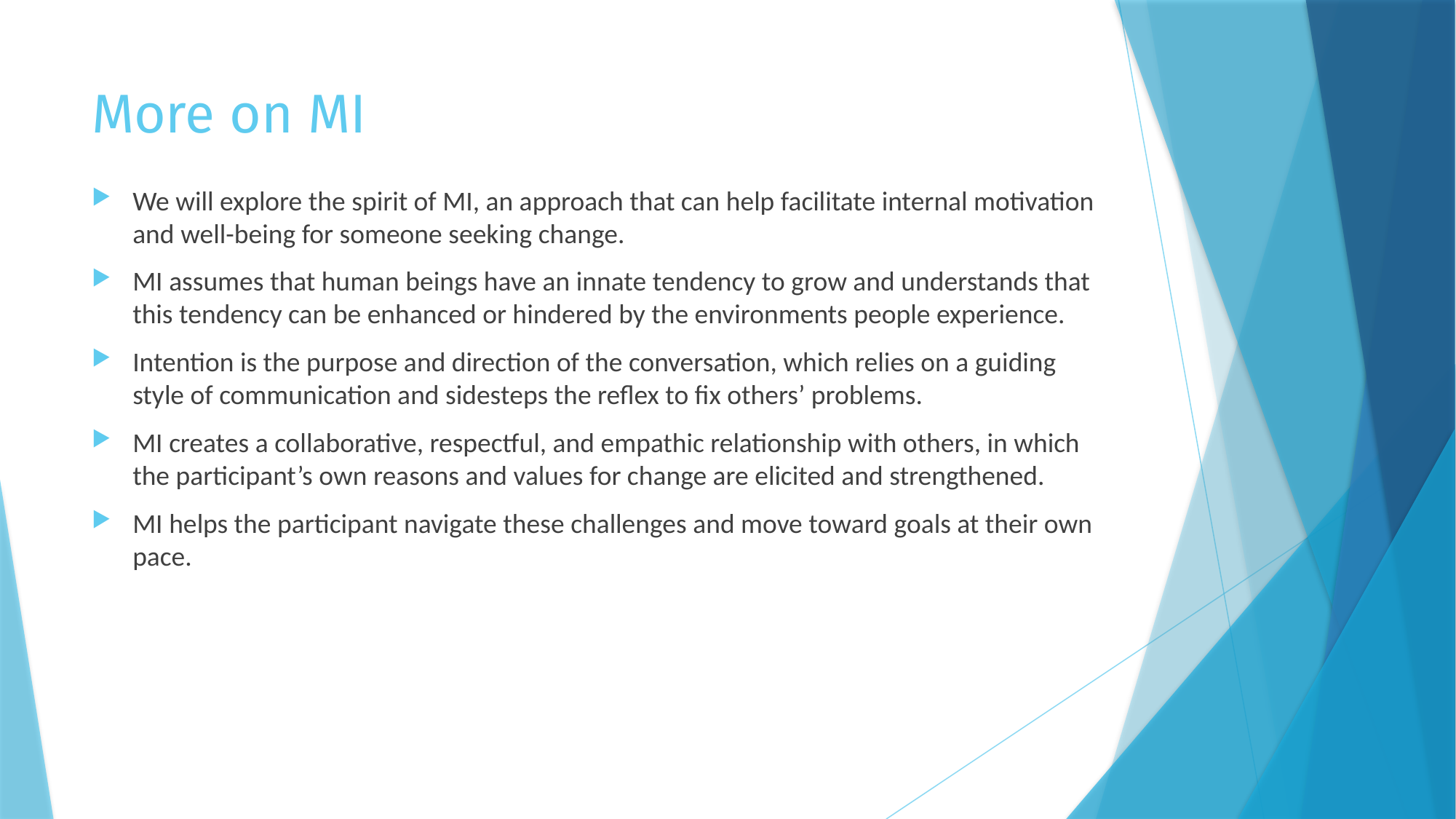

# More on MI
We will explore the spirit of MI, an approach that can help facilitate internal motivation and well-being for someone seeking change.
MI assumes that human beings have an innate tendency to grow and understands that this tendency can be enhanced or hindered by the environments people experience.
Intention is the purpose and direction of the conversation, which relies on a guiding style of communication and sidesteps the reflex to fix others’ problems.
MI creates a collaborative, respectful, and empathic relationship with others, in which the participant’s own reasons and values for change are elicited and strengthened.
MI helps the participant navigate these challenges and move toward goals at their own pace.